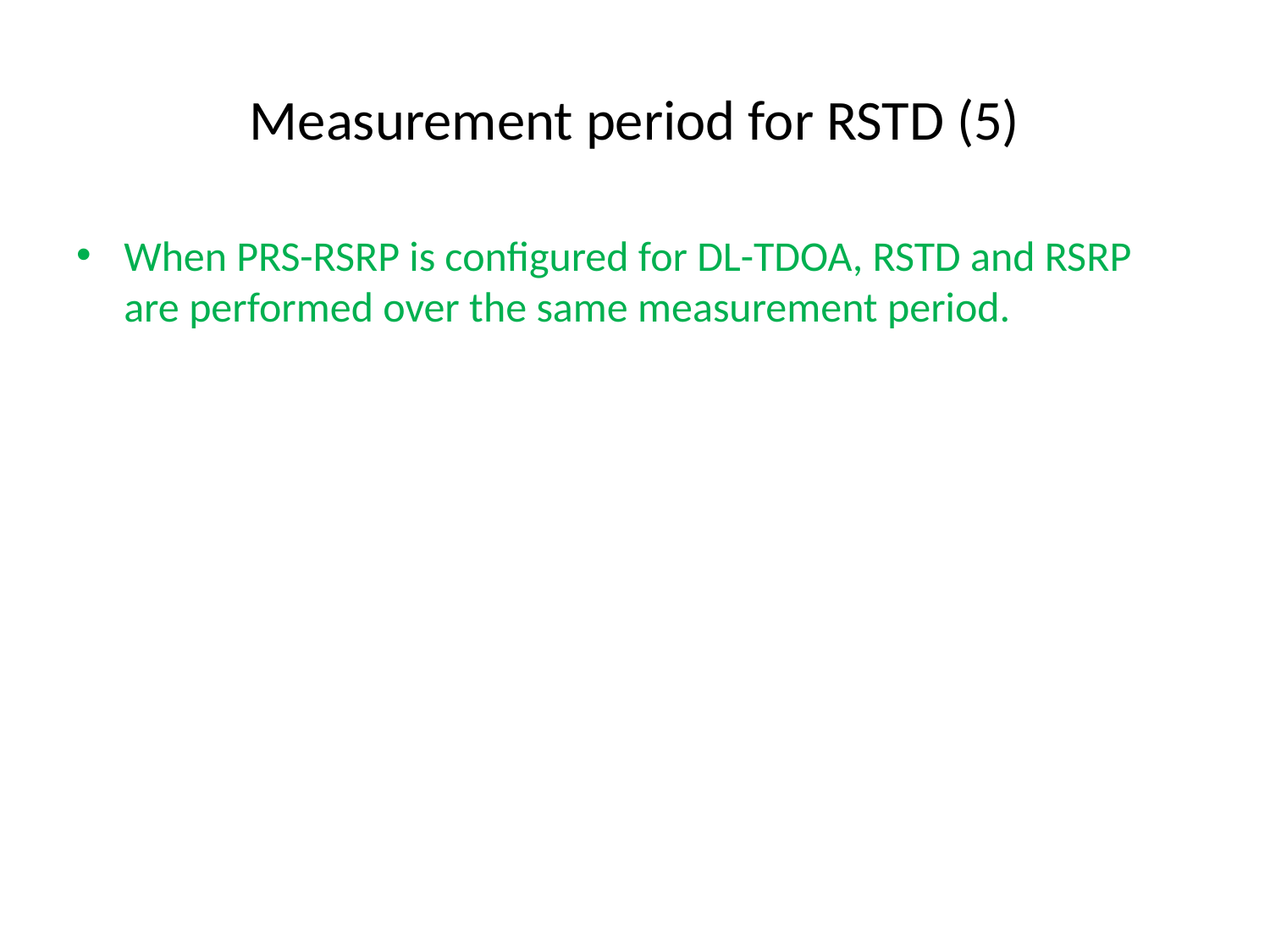

# Measurement period for RSTD (5)
When PRS-RSRP is configured for DL-TDOA, RSTD and RSRP are performed over the same measurement period.